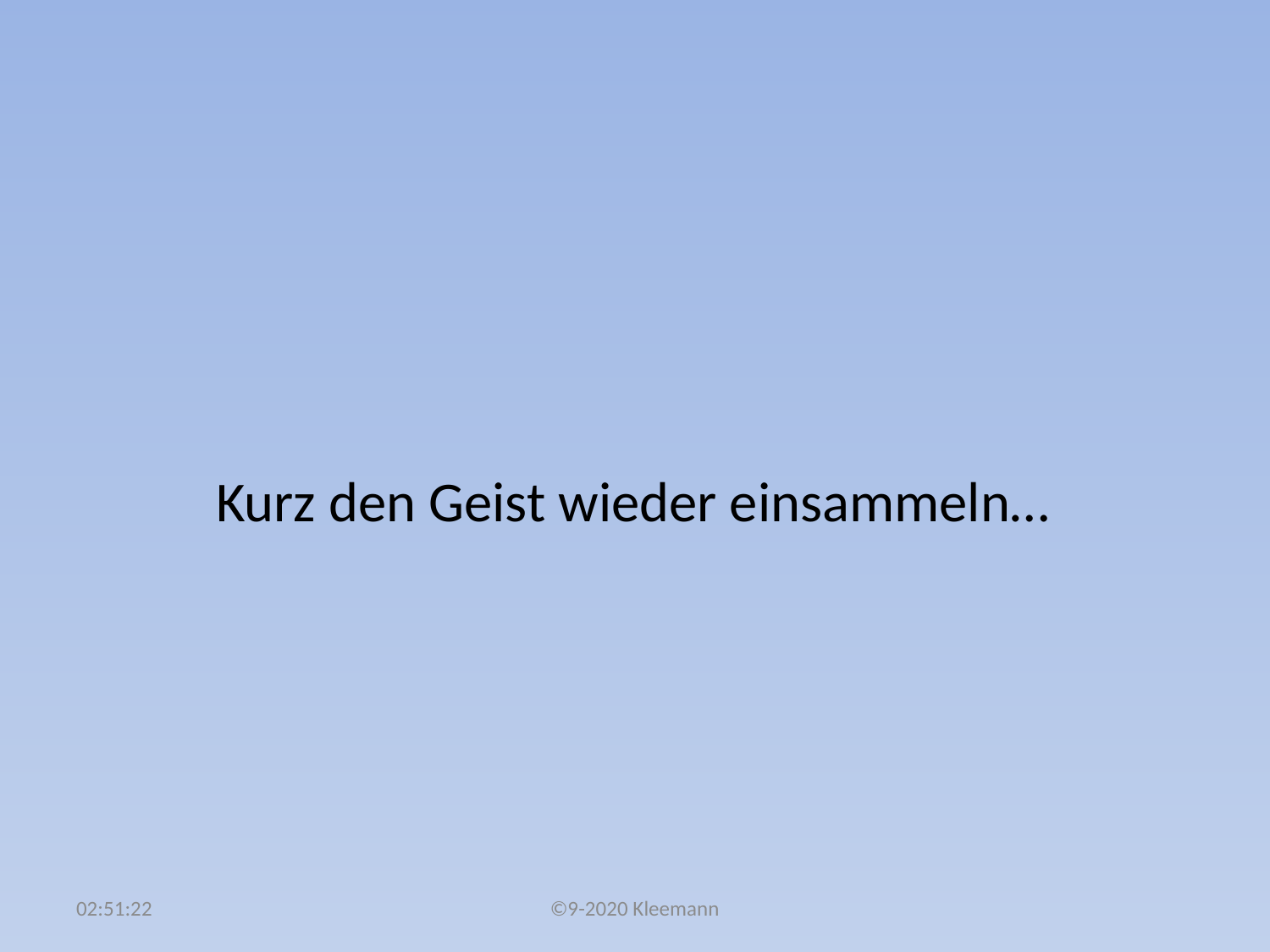

#

           Kurz den Geist wieder einsammeln…
02:51:22
©9-2020 Kleemann